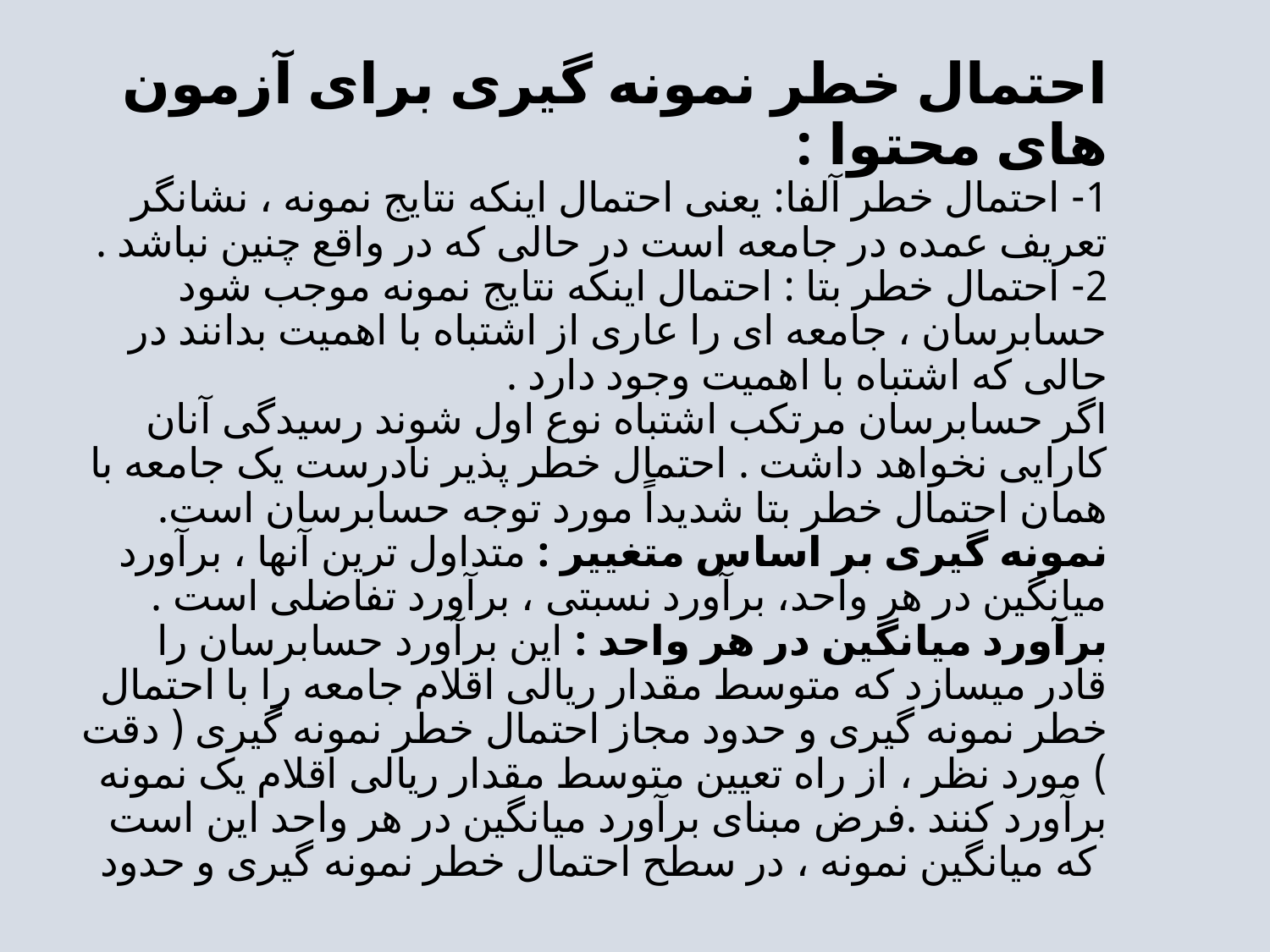

# احتمال خطر نمونه گیری برای آزمون های محتوا : 1- احتمال خطر آلفا: یعنی احتمال اینکه نتایج نمونه ، نشانگر تعریف عمده در جامعه است در حالی که در واقع چنین نباشد . 2- احتمال خطر بتا : احتمال اینکه نتایج نمونه موجب شود حسابرسان ، جامعه ای را عاری از اشتباه با اهمیت بدانند در حالی که اشتباه با اهمیت وجود دارد . اگر حسابرسان مرتکب اشتباه نوع اول شوند رسیدگی آنان کارایی نخواهد داشت . احتمال خطر پذیر نادرست یک جامعه با همان احتمال خطر بتا شدیداً مورد توجه حسابرسان است. نمونه گیری بر اساس متغییر : متداول ترین آنها ، برآورد میانگین در هر واحد، برآورد نسبتی ، برآورد تفاضلی است . برآورد میانگین در هر واحد : این برآورد حسابرسان را قادر میسازد که متوسط مقدار ریالی اقلام جامعه را با احتمال خطر نمونه گیری و حدود مجاز احتمال خطر نمونه گیری ( دقت ) مورد نظر ، از راه تعیین متوسط مقدار ریالی اقلام یک نمونه برآورد کنند .فرض مبنای برآورد میانگین در هر واحد این است که میانگین نمونه ، در سطح احتمال خطر نمونه گیری و حدود